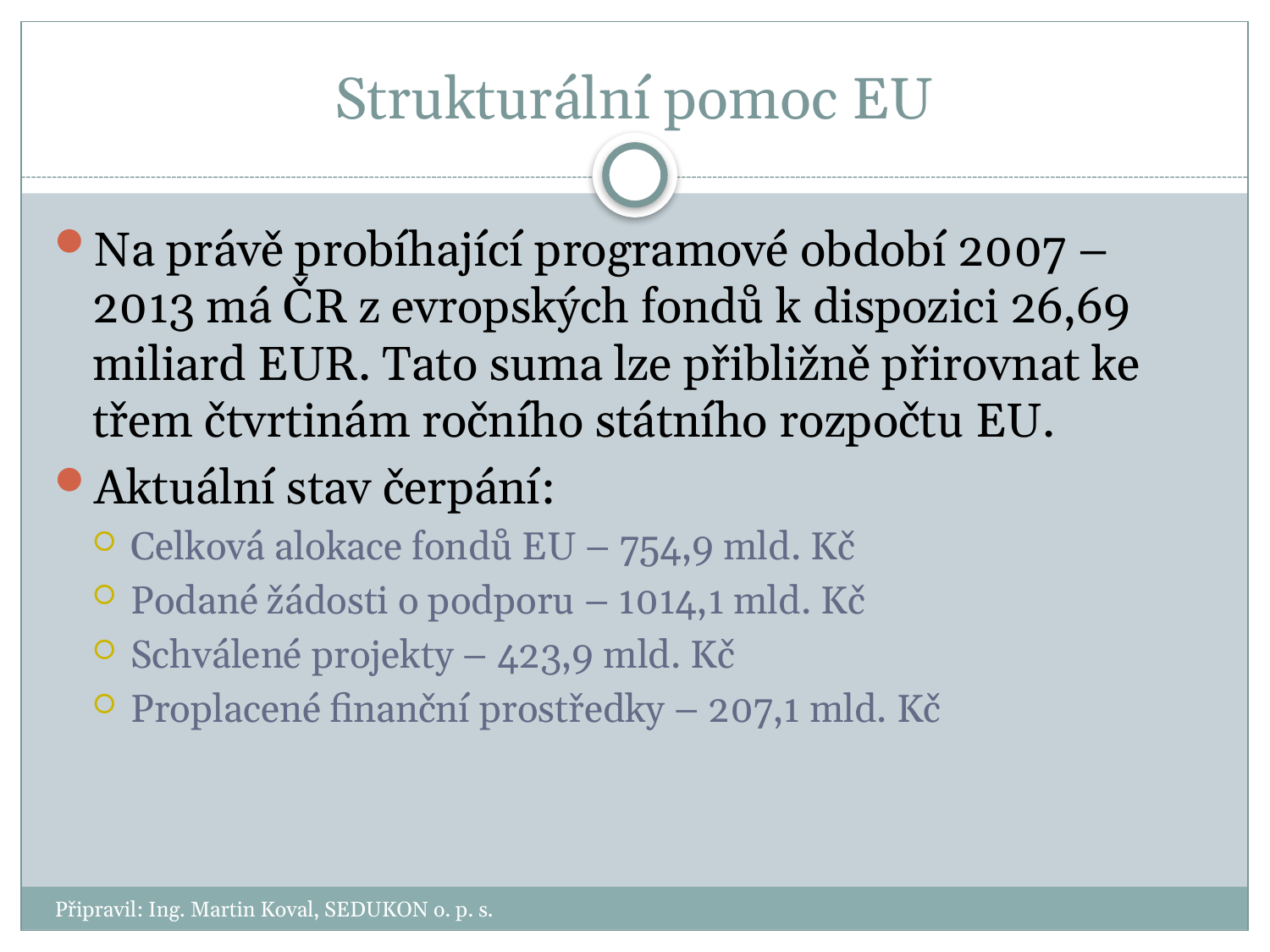

# Strukturální pomoc EU
Na právě probíhající programové období 2007 – 2013 má ČR z evropských fondů k dispozici 26,69 miliard EUR. Tato suma lze přibližně přirovnat ke třem čtvrtinám ročního státního rozpočtu EU.
Aktuální stav čerpání:
Celková alokace fondů EU – 754,9 mld. Kč
Podané žádosti o podporu – 1014,1 mld. Kč
Schválené projekty – 423,9 mld. Kč
Proplacené finanční prostředky – 207,1 mld. Kč

Připravil: Ing. Martin Koval, SEDUKON o. p. s.